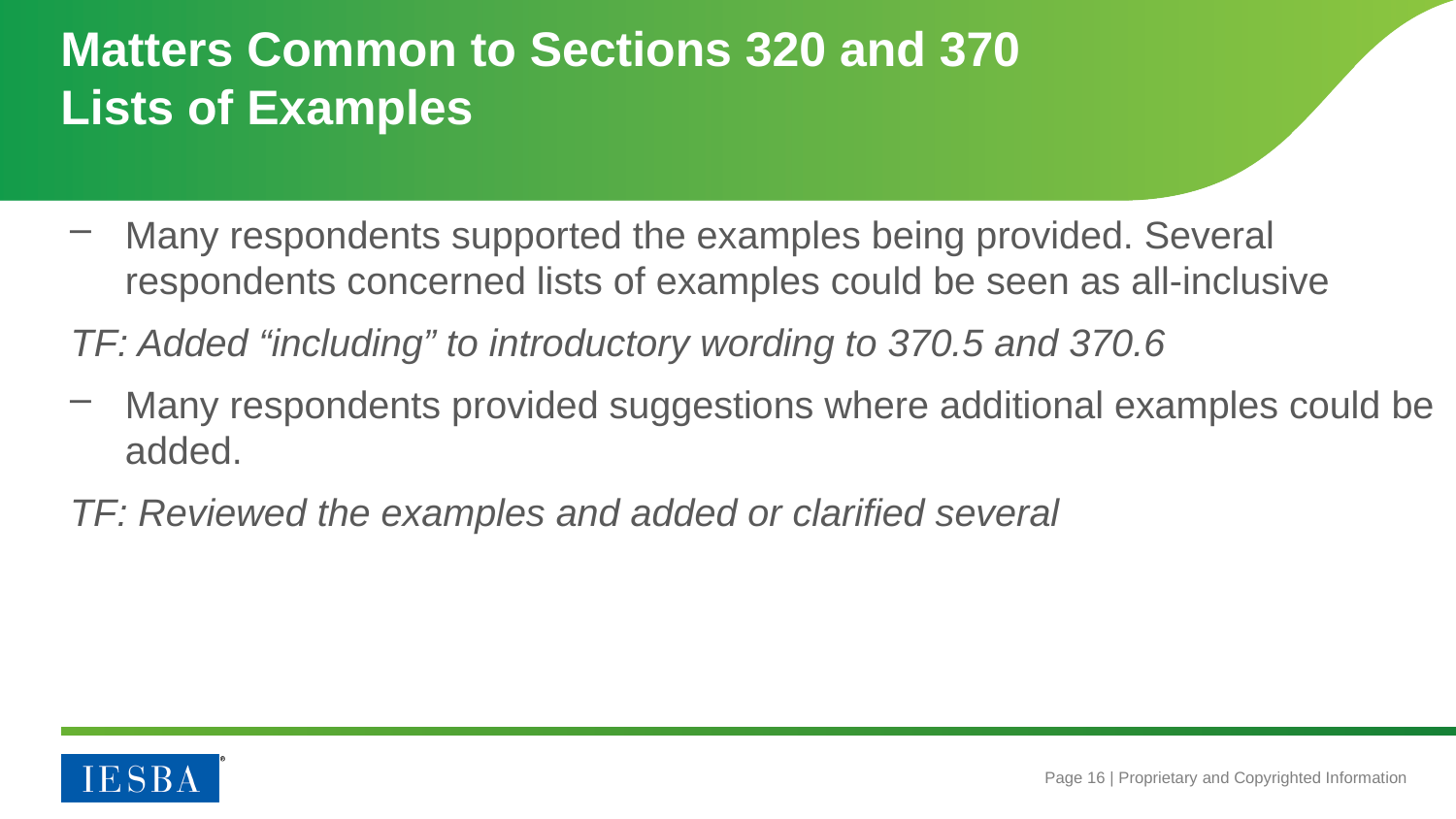

# Matters Common to Sections 320 and 370 Lists of Examples
Many respondents supported the examples being provided. Several respondents concerned lists of examples could be seen as all-inclusive
TF: Added “including” to introductory wording to 370.5 and 370.6
Many respondents provided suggestions where additional examples could be added.
TF: Reviewed the examples and added or clarified several